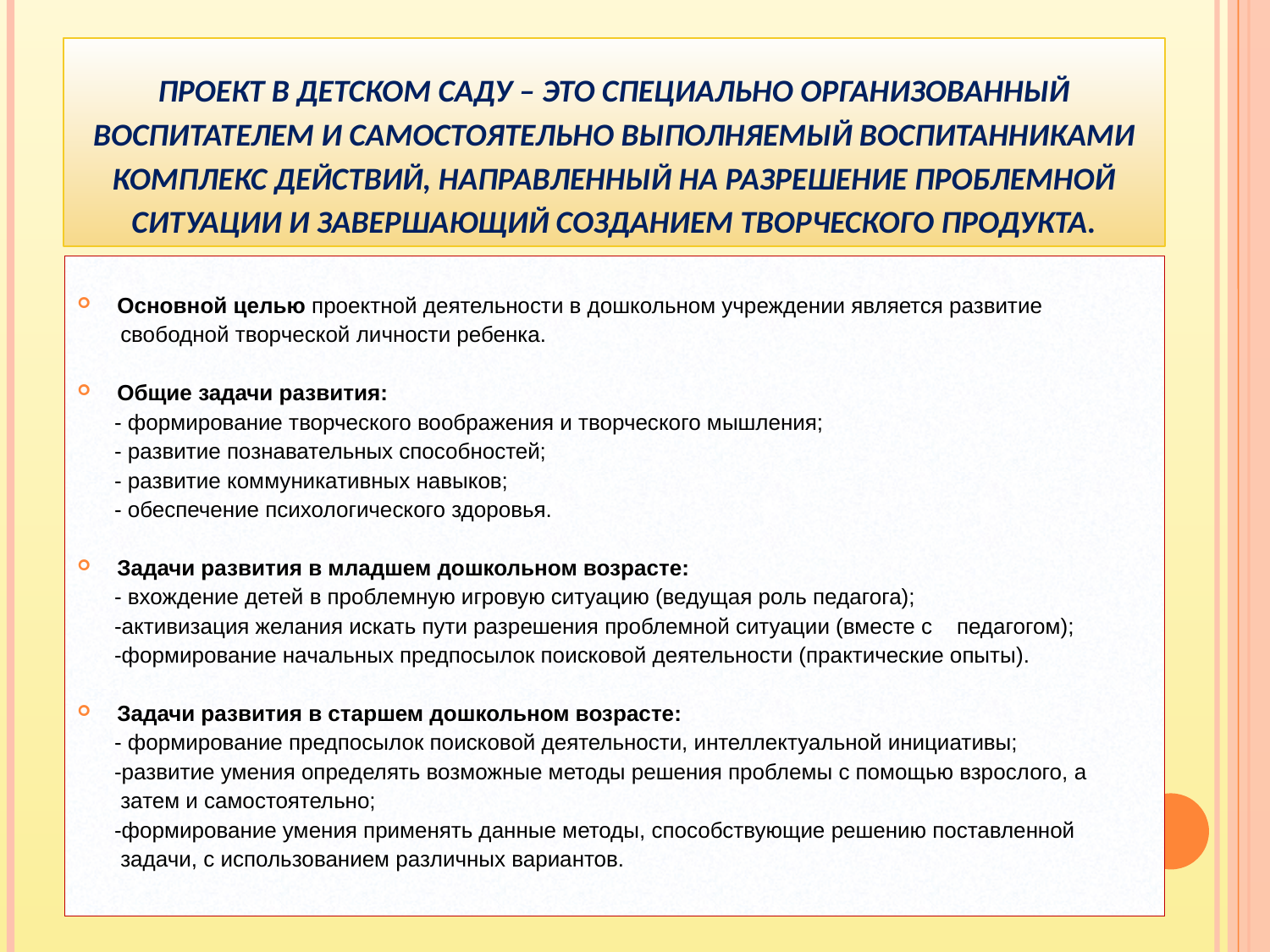

# Проект в детском саду – это специально организованный воспитателем и самостоятельно выполняемый воспитанниками комплекс действий, направленный на разрешение проблемной ситуации и завершающий созданием творческого продукта.

Основной целью проектной деятельности в дошкольном учреждении является развитие
       свободной творческой личности ребенка.

Общие задачи развития:
      - формирование творческого воображения и творческого мышления;
      - развитие познавательных способностей;
      - развитие коммуникативных навыков;
      - обеспечение психологического здоровья.

Задачи развития в младшем дошкольном возрасте:
      - вхождение детей в проблемную игровую ситуацию (ведущая роль педагога);
      -активизация желания искать пути разрешения проблемной ситуации (вместе с    педагогом);
      -формирование начальных предпосылок поисковой деятельности (практические опыты).

Задачи развития в старшем дошкольном возрасте:
      - формирование предпосылок поисковой деятельности, интеллектуальной инициативы;
      -развитие умения определять возможные методы решения проблемы с помощью взрослого, а
       затем и самостоятельно;
      -формирование умения применять данные методы, способствующие решению поставленной
       задачи, с использованием различных вариантов.